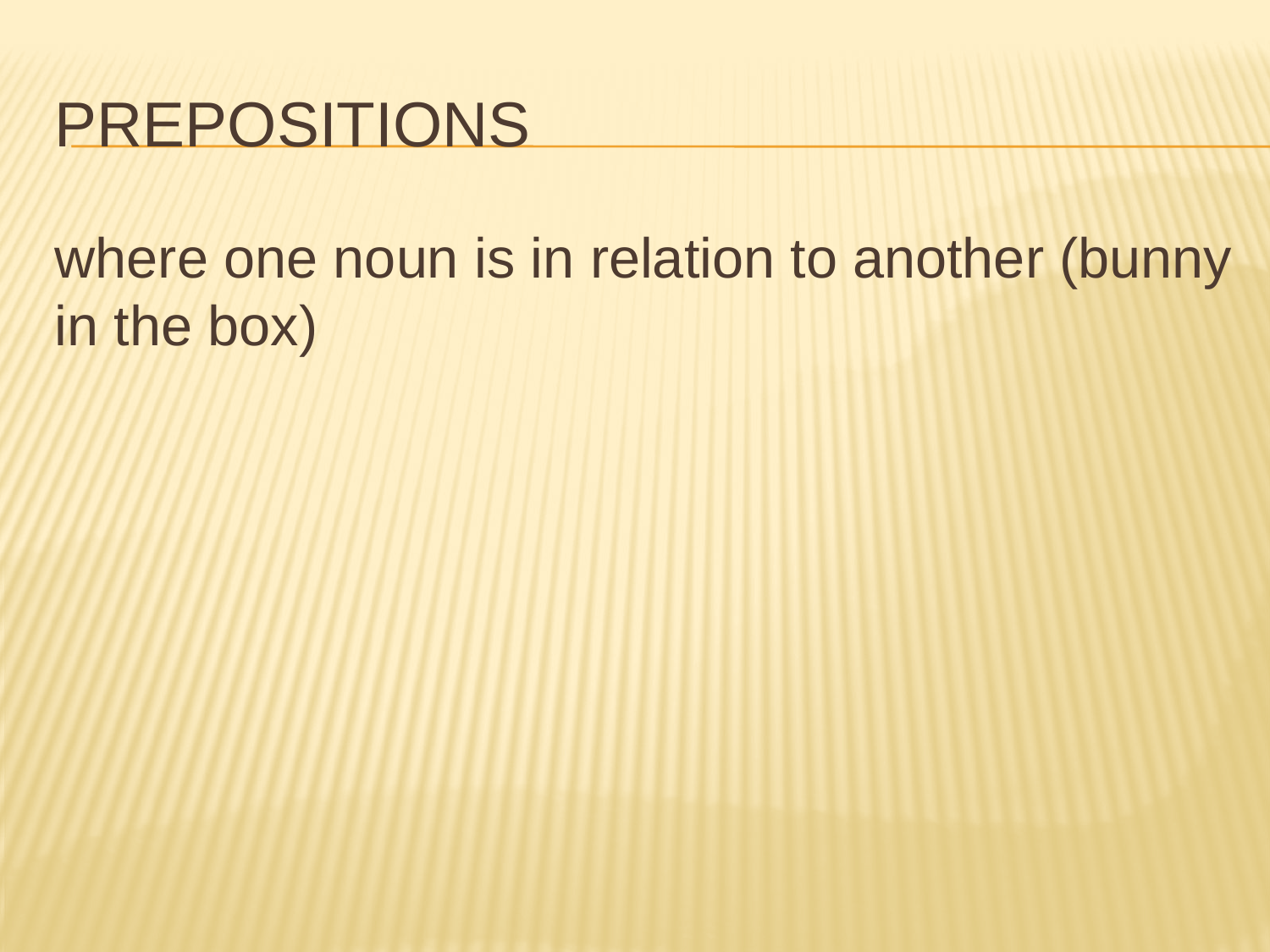

# Prepositions
where one noun is in relation to another (bunny in the box)